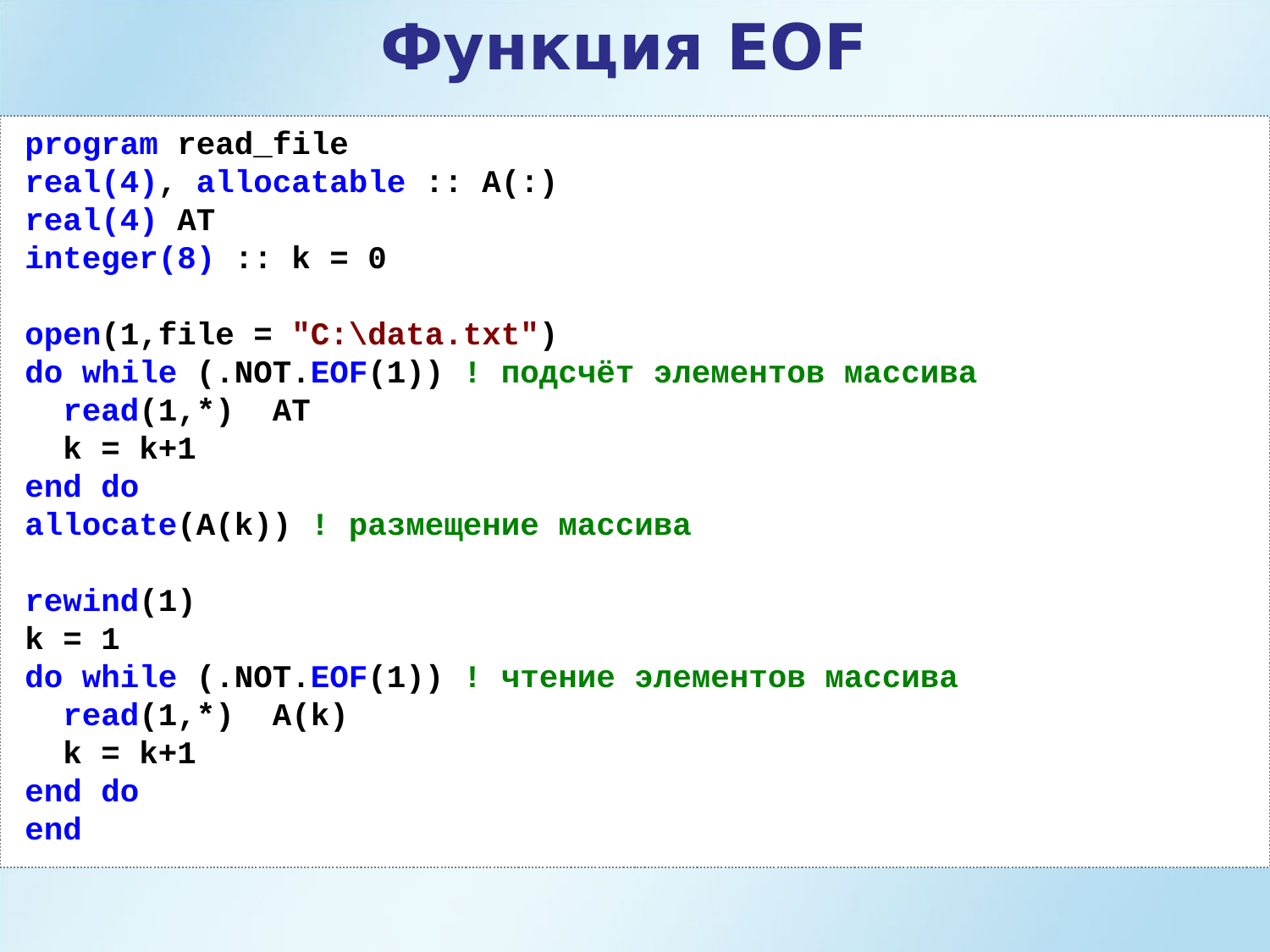

Функция EOF
program read_file
real(4), allocatable :: A(:)
real(4) AT
integer(8) :: k = 0

open(1,file = "C:\data.txt")
do while (.NOT.EOF(1)) ! подсчёт элементов массива
  read(1,*)  AT
  k = k+1
end do
allocate(A(k)) ! размещение массива

rewind(1)
k = 1
do while (.NOT.EOF(1)) ! чтение элементов массива
  read(1,*)  A(k)
  k = k+1
end do
end